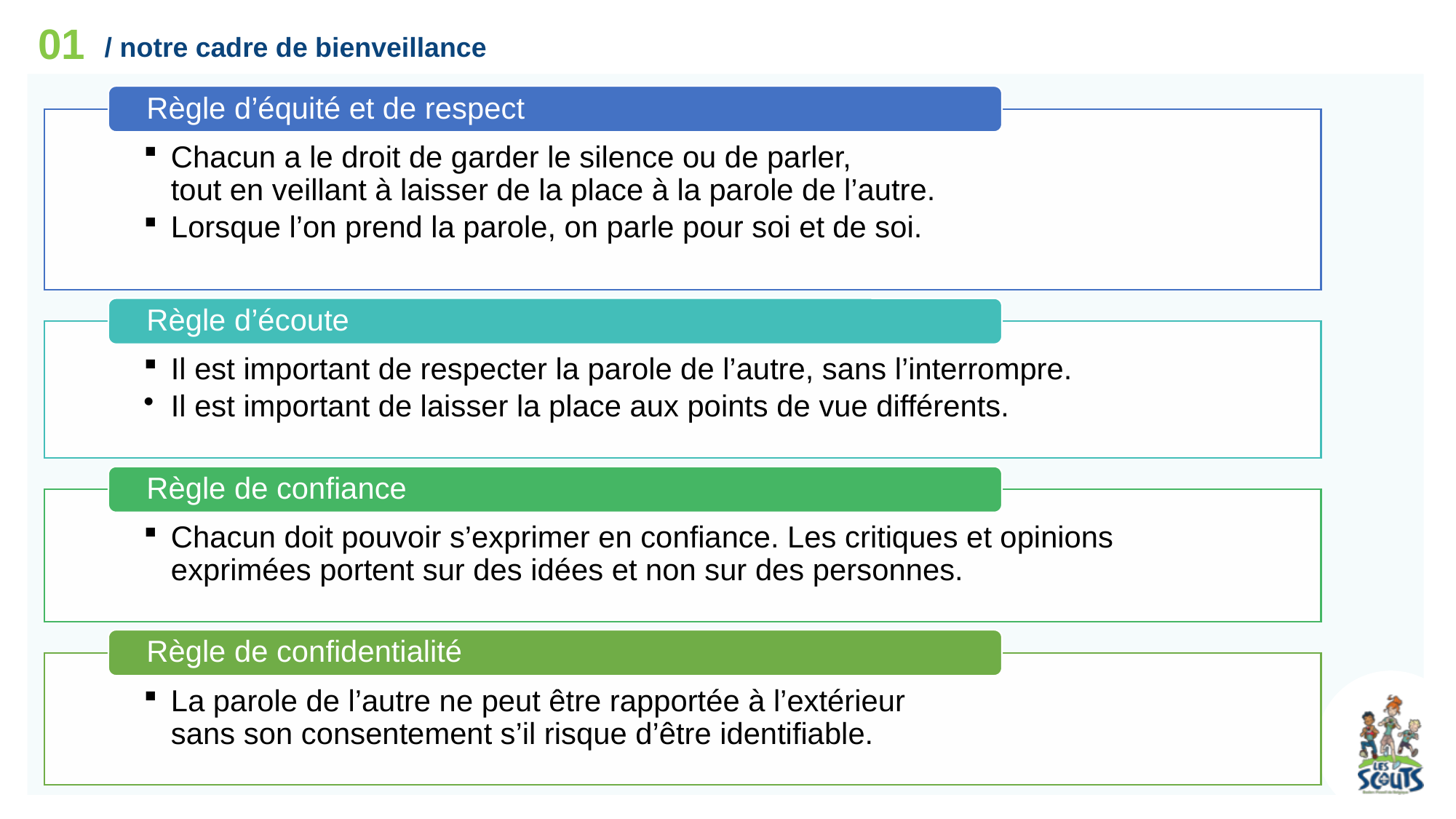

01
/ notre cadre de bienveillance
Chacun a le droit de garder le silence ou de parler,
tout en veillant à laisser de la place à la parole de l’autre.
Lorsque l’on prend la parole, on parle pour soi et de soi.
Règle d’équité et de respect
Il est important de respecter la parole de l’autre, sans l’interrompre.
Il est important de laisser la place aux points de vue différents.
Règle d’écoute
Chacun doit pouvoir s’exprimer en confiance. Les critiques et opinions exprimées portent sur des idées et non sur des personnes.
Règle de confiance
La parole de l’autre ne peut être rapportée à l’extérieur
sans son consentement s’il risque d’être identifiable.
Règle de confidentialité